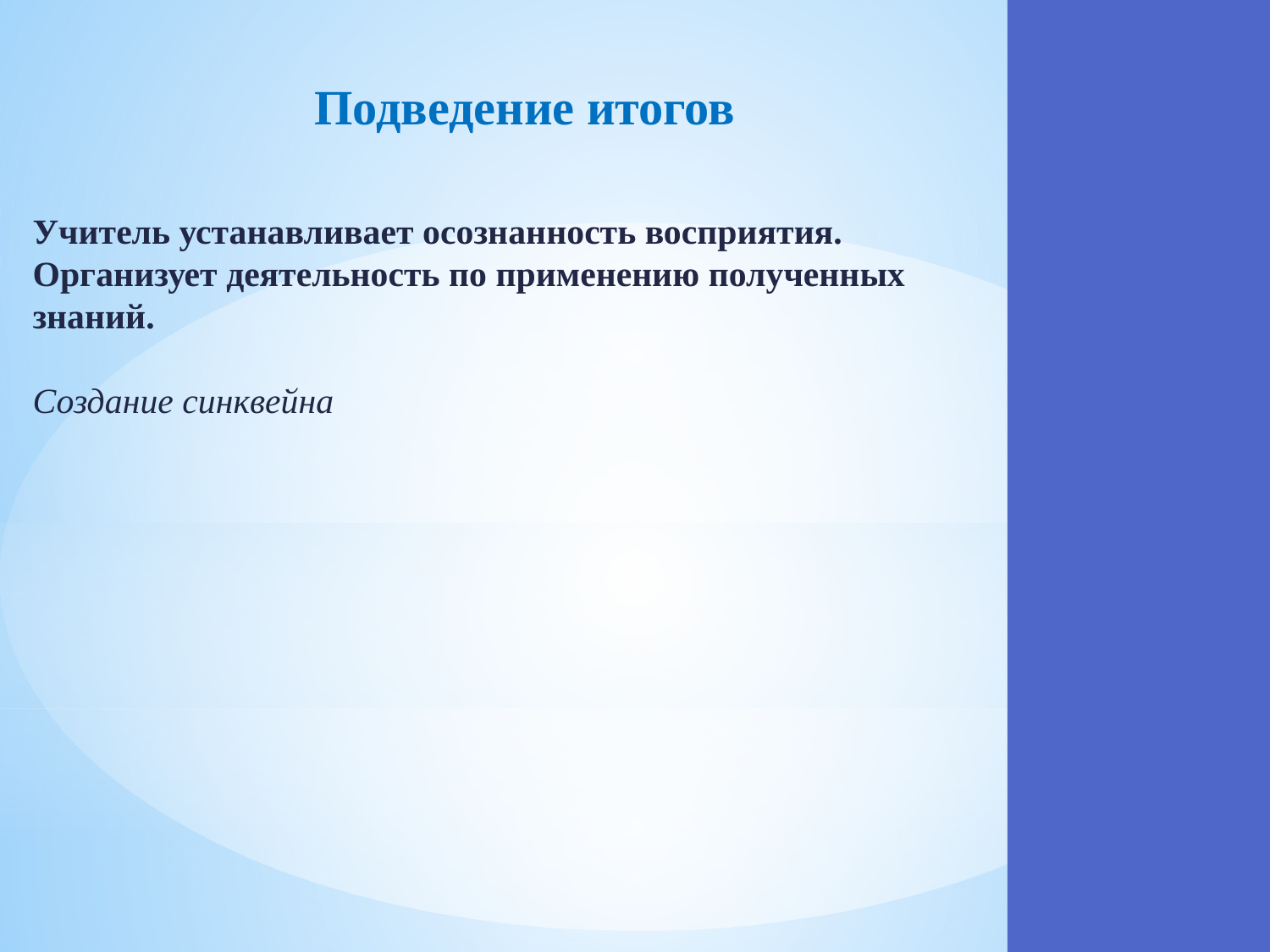

Подведение итогов

Учитель устанавливает осознанность восприятия.
Организует деятельность по применению полученных знаний.

Создание синквейна